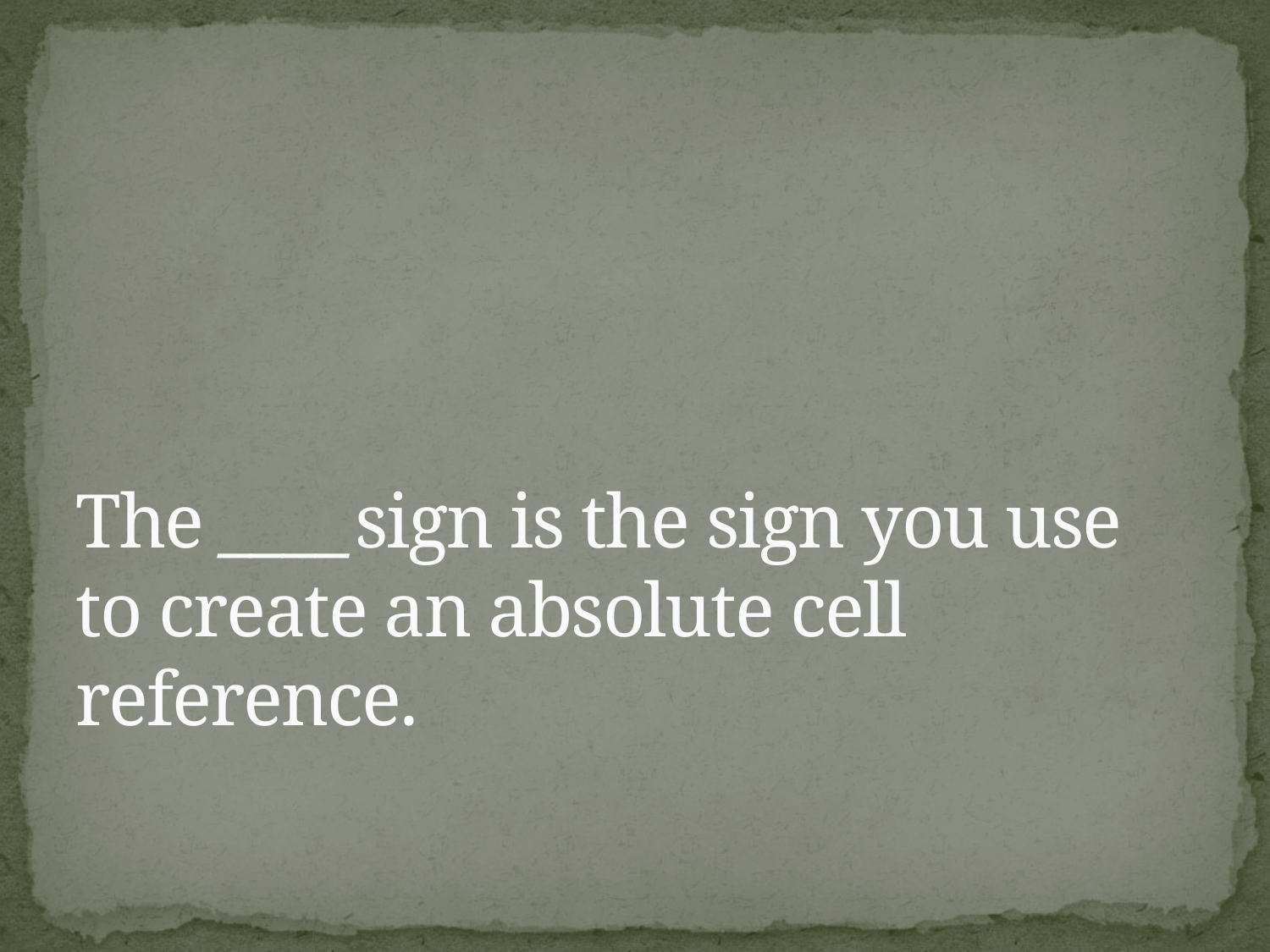

# The ____sign is the sign you use to create an absolute cell reference.